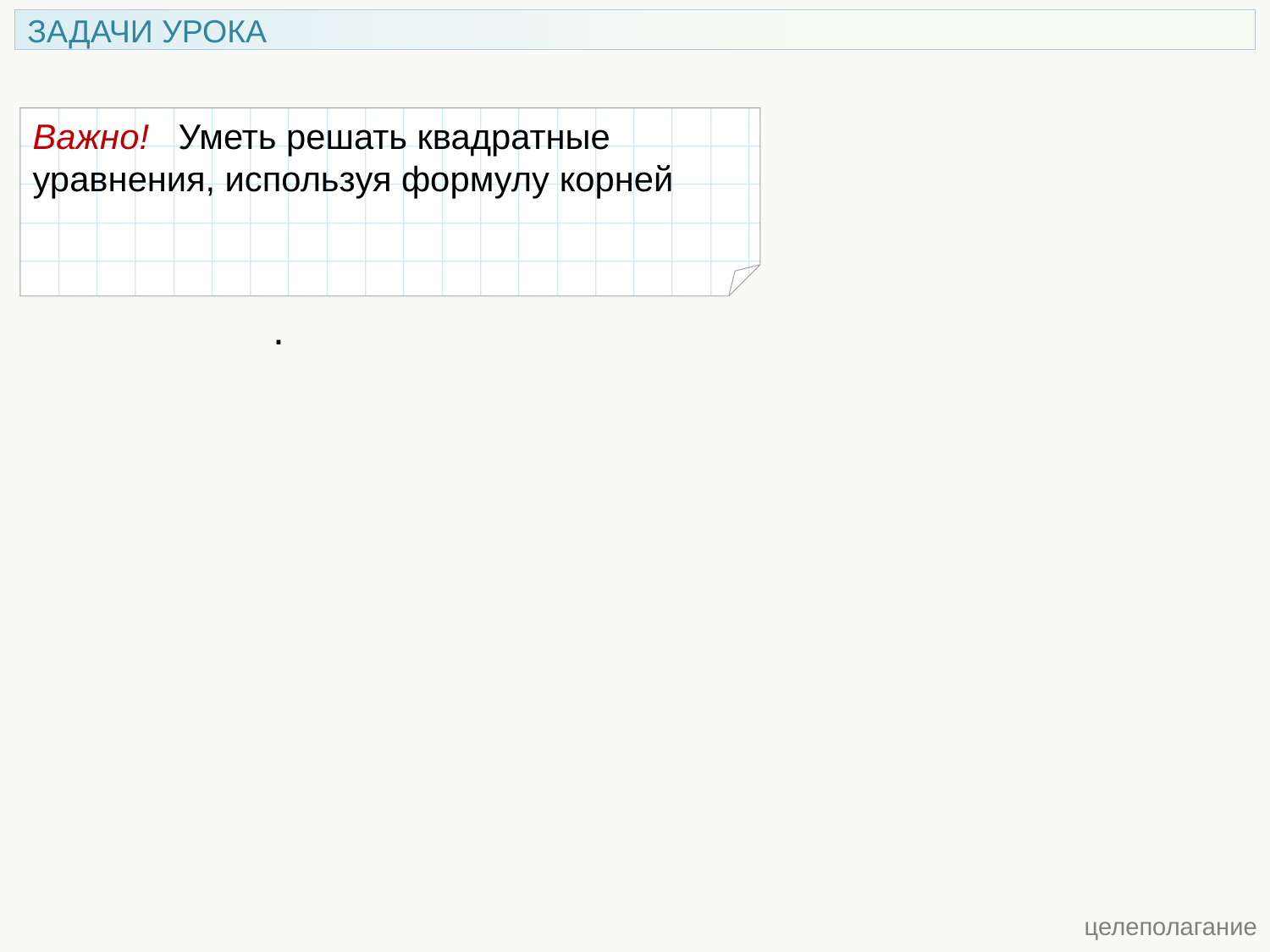

ЗАДАЧИ УРОКА

Важно!   Уметь решать квадратные уравнения, используя формулу корней

   .
  целеполагание